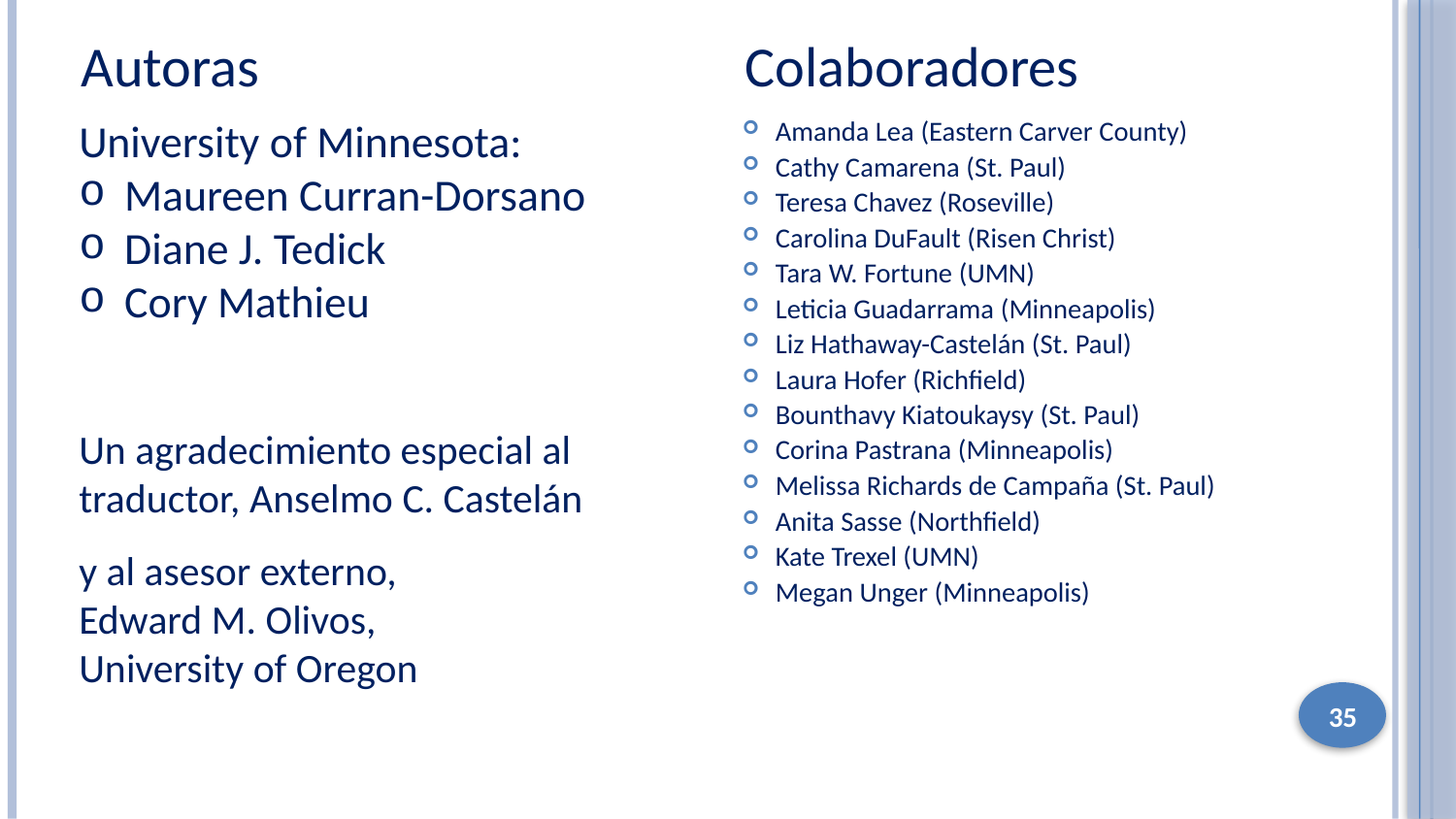

Autoras

Colaboradores
University of Minnesota:
Maureen Curran-Dorsano
Diane J. Tedick
Cory Mathieu

Un agradecimiento especial al traductor, Anselmo C. Castelán

y al asesor externo,
Edward M. Olivos,
University of Oregon
Amanda Lea (Eastern Carver County)
Cathy Camarena (St. Paul)
Teresa Chavez (Roseville)
Carolina DuFault (Risen Christ)
Tara W. Fortune (UMN)
Leticia Guadarrama (Minneapolis)
Liz Hathaway-Castelán (St. Paul)
Laura Hofer (Richfield)
Bounthavy Kiatoukaysy (St. Paul)
Corina Pastrana (Minneapolis)
Melissa Richards de Campaña (St. Paul)
Anita Sasse (Northfield)
Kate Trexel (UMN)
Megan Unger (Minneapolis)

35